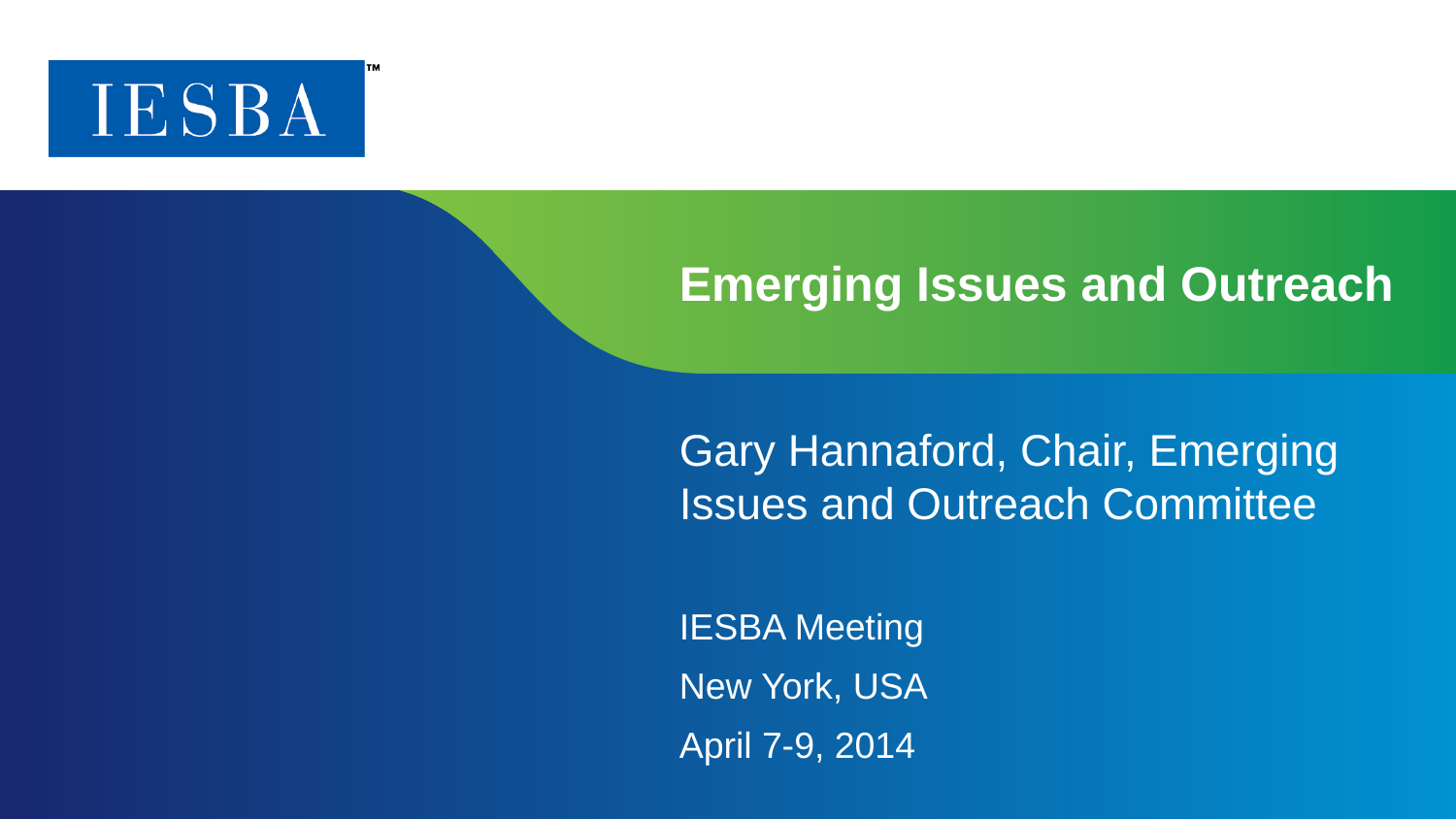

# Emerging Issues and Outreach
Gary Hannaford, Chair, Emerging Issues and Outreach Committee

IESBA Meeting
New York, USA
April 7-9, 2014